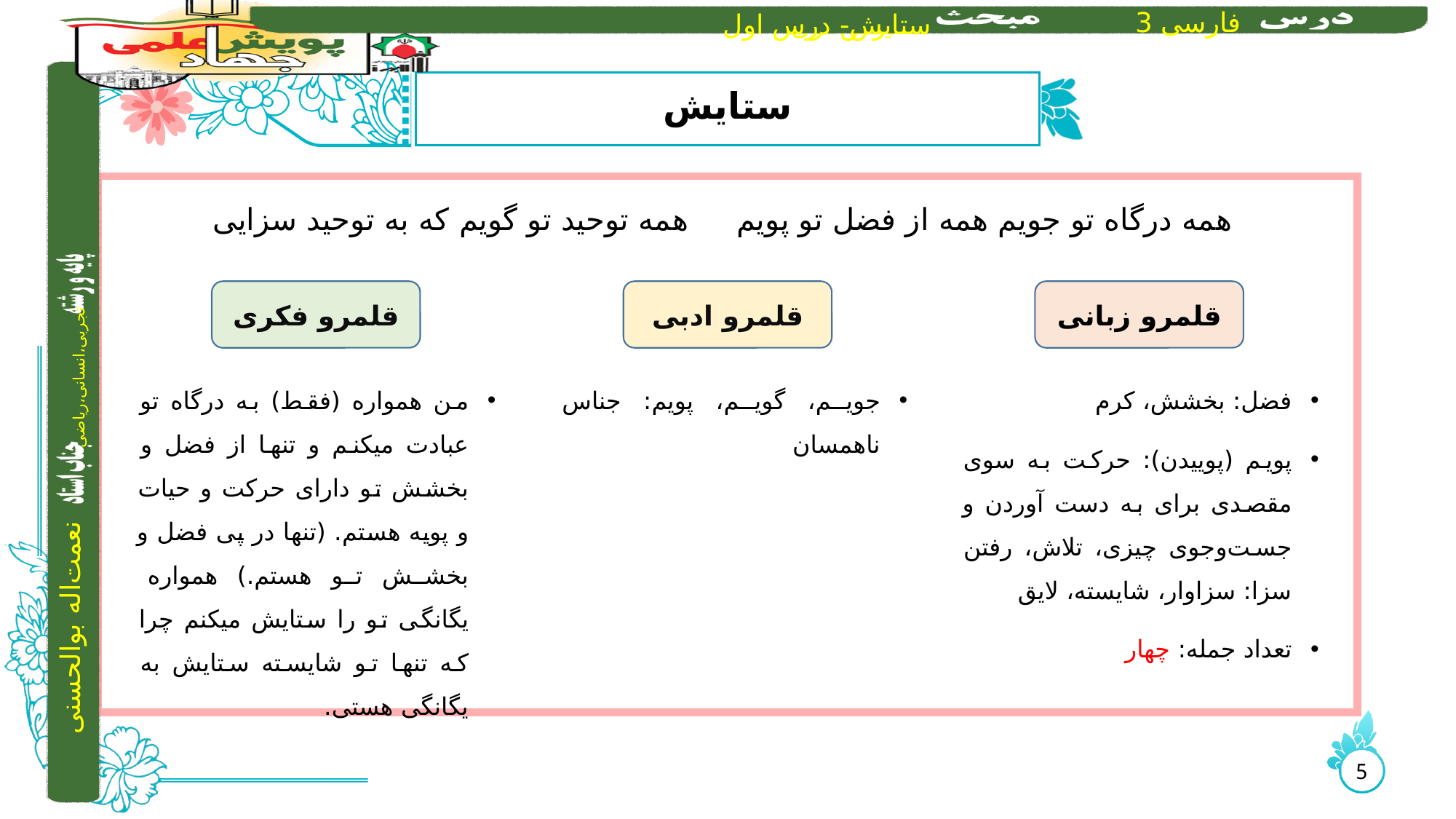

# ستایش
 همه درگاه تو جویم همه از فضل تو پویم     همه توحید تو گویم که به توحید سزایی
من همواره (فقط) به درگاه تو عبادت می­کنم و تنها از فضل و بخشش تو دارای حرکت و حیات و پویه هستم. (تنها در پی فضل و بخشش تو هستم.) همواره یگانگی تو را ستایش می­کنم چرا که تنها تو شایسته ستایش به یگانگی هستی.

جویم، گویم، پویم: جناس ناهمسان

فضل: بخشش، کرم
پویم (پوییدن): حرکت به سوی مقصدی برای به دست آوردن و جست‌و‌جوی چیزی، تلاش، رفتن سزا: سزاوار، شایسته، لایق
تعداد جمله: چهار